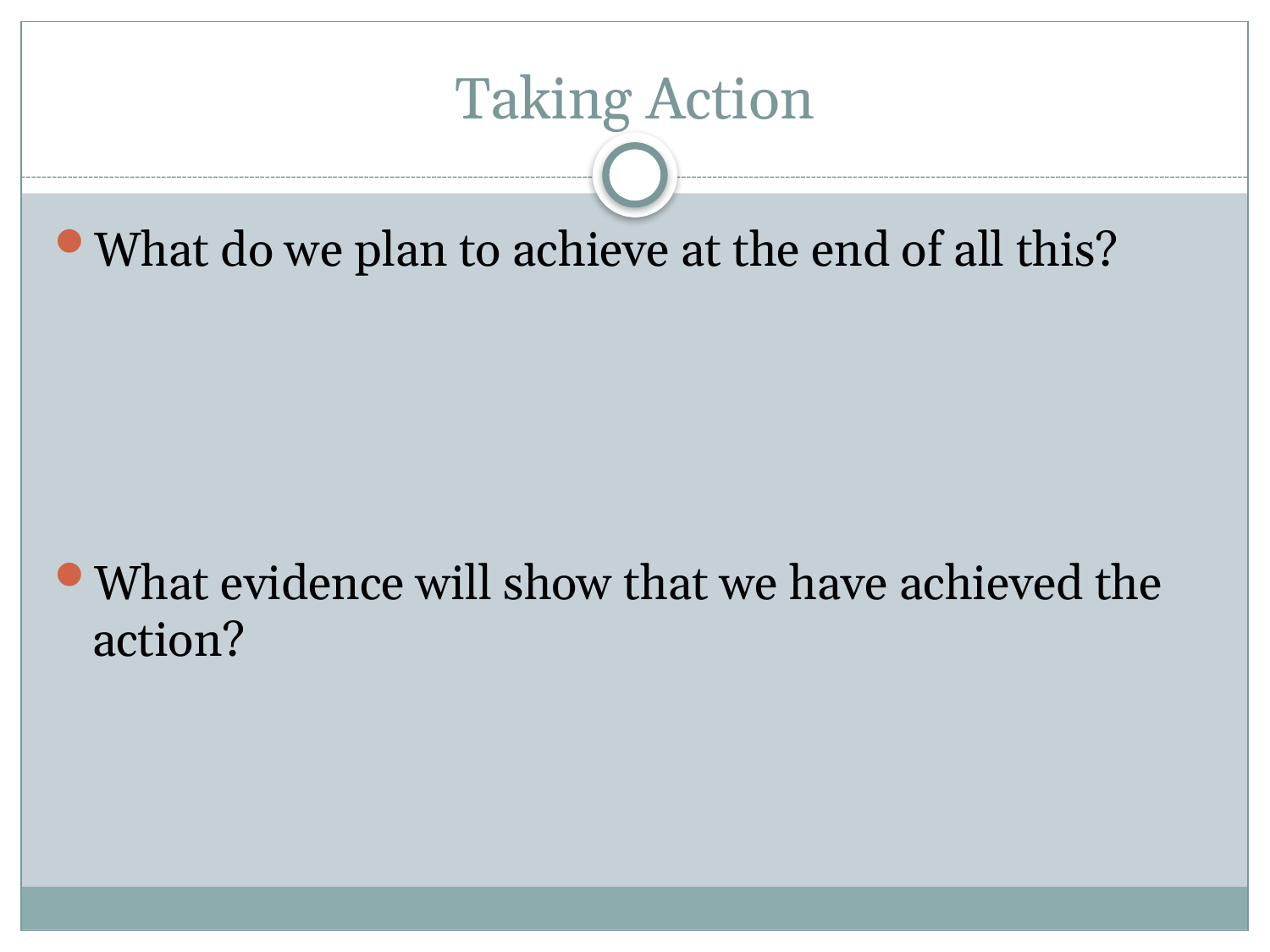

# Taking Action
What do we plan to achieve at the end of all this?

What evidence will show that we have achieved the action?